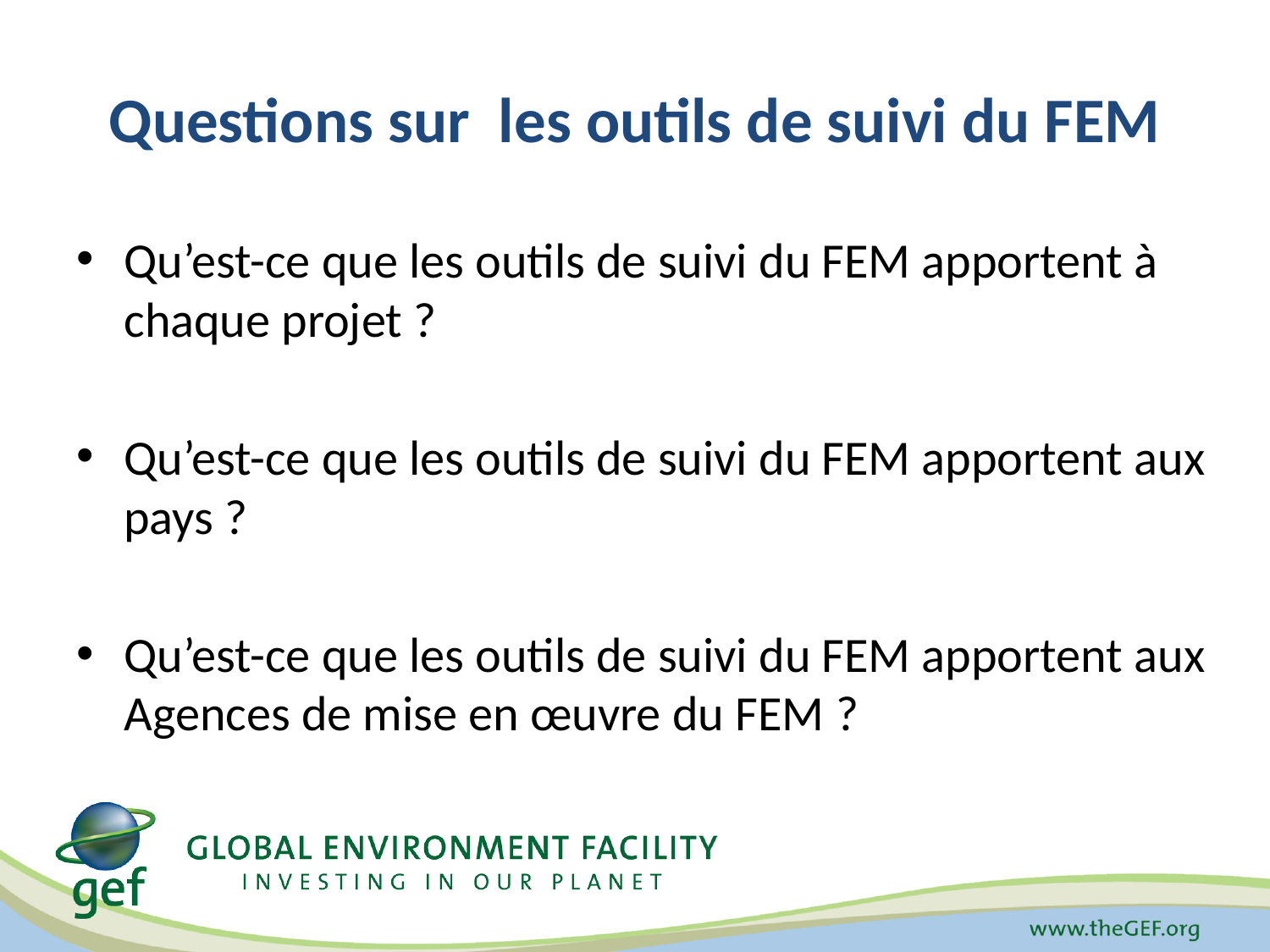

# Questions sur  les outils de suivi du FEM
Qu’est-ce que les outils de suivi du FEM apportent à chaque projet ?

Qu’est-ce que les outils de suivi du FEM apportent aux pays ?

Qu’est-ce que les outils de suivi du FEM apportent aux Agences de mise en œuvre du FEM ?